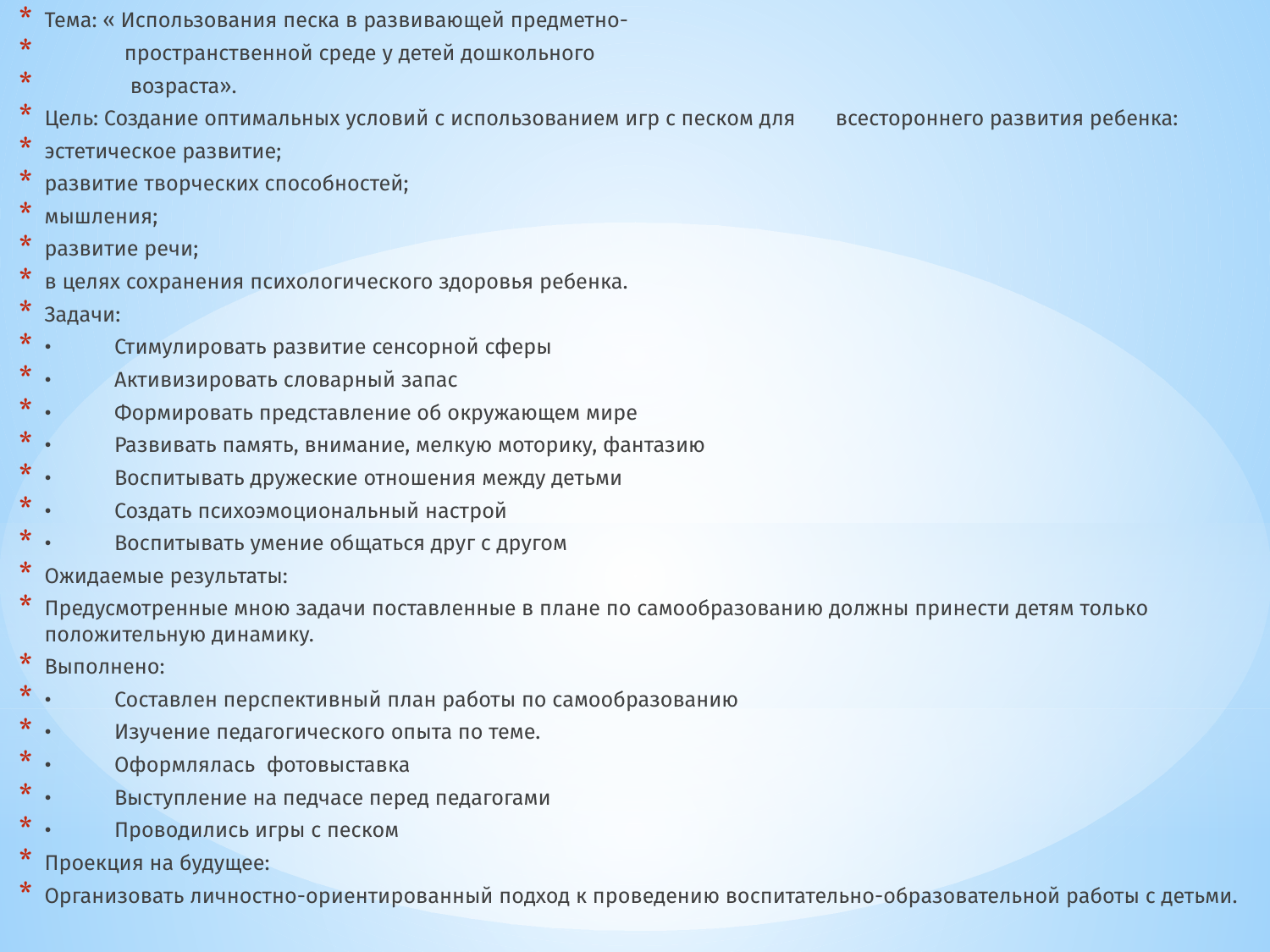

Тема: « Использования песка в развивающей предметно-
              пространственной среде у детей дошкольного
               возраста».
Цель: Создание оптимальных условий с использованием игр с песком для       всестороннего развития ребенка:
эстетическое развитие;
развитие творческих способностей;
мышления;
развитие речи;
в целях сохранения психологического здоровья ребенка.
Задачи:
•	Стимулировать развитие сенсорной сферы
•	Активизировать словарный запас
•	Формировать представление об окружающем мире
•	Развивать память, внимание, мелкую моторику, фантазию
•	Воспитывать дружеские отношения между детьми
•	Создать психоэмоциональный настрой
•	Воспитывать умение общаться друг с другом
Ожидаемые результаты:
Предусмотренные мною задачи поставленные в плане по самообразованию должны принести детям только положительную динамику.
Выполнено:
•	Составлен перспективный план работы по самообразованию
•	Изучение педагогического опыта по теме.
•	Оформлялась  фотовыставка
•	Выступление на педчасе перед педагогами
•	Проводились игры с песком
Проекция на будущее:
Организовать личностно-ориентированный подход к проведению воспитательно-образовательной работы с детьми.

#